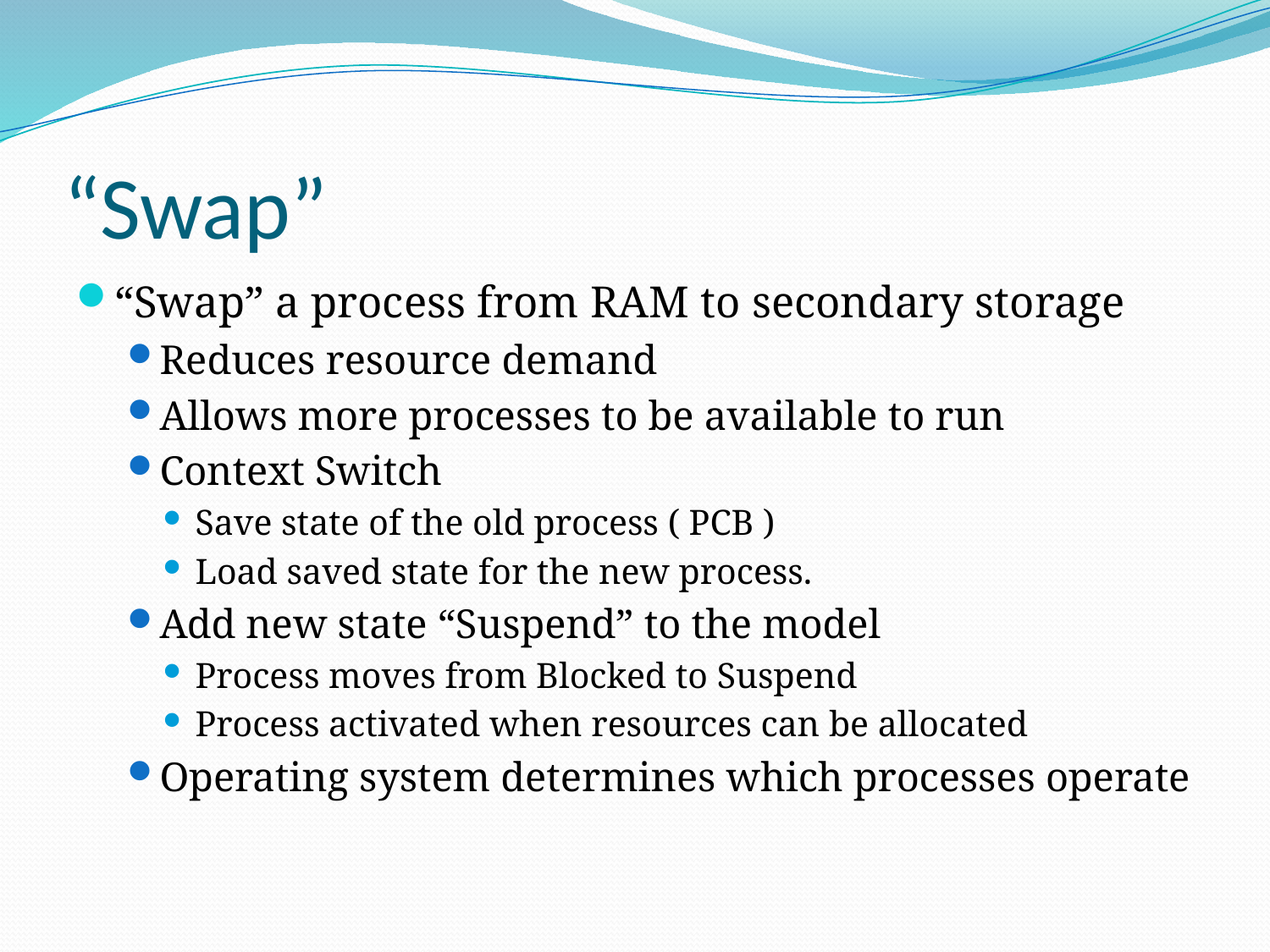

# “Swap”
“Swap” a process from RAM to secondary storage
Reduces resource demand
Allows more processes to be available to run
Context Switch
Save state of the old process ( PCB )
Load saved state for the new process.
Add new state “Suspend” to the model
Process moves from Blocked to Suspend
Process activated when resources can be allocated
Operating system determines which processes operate